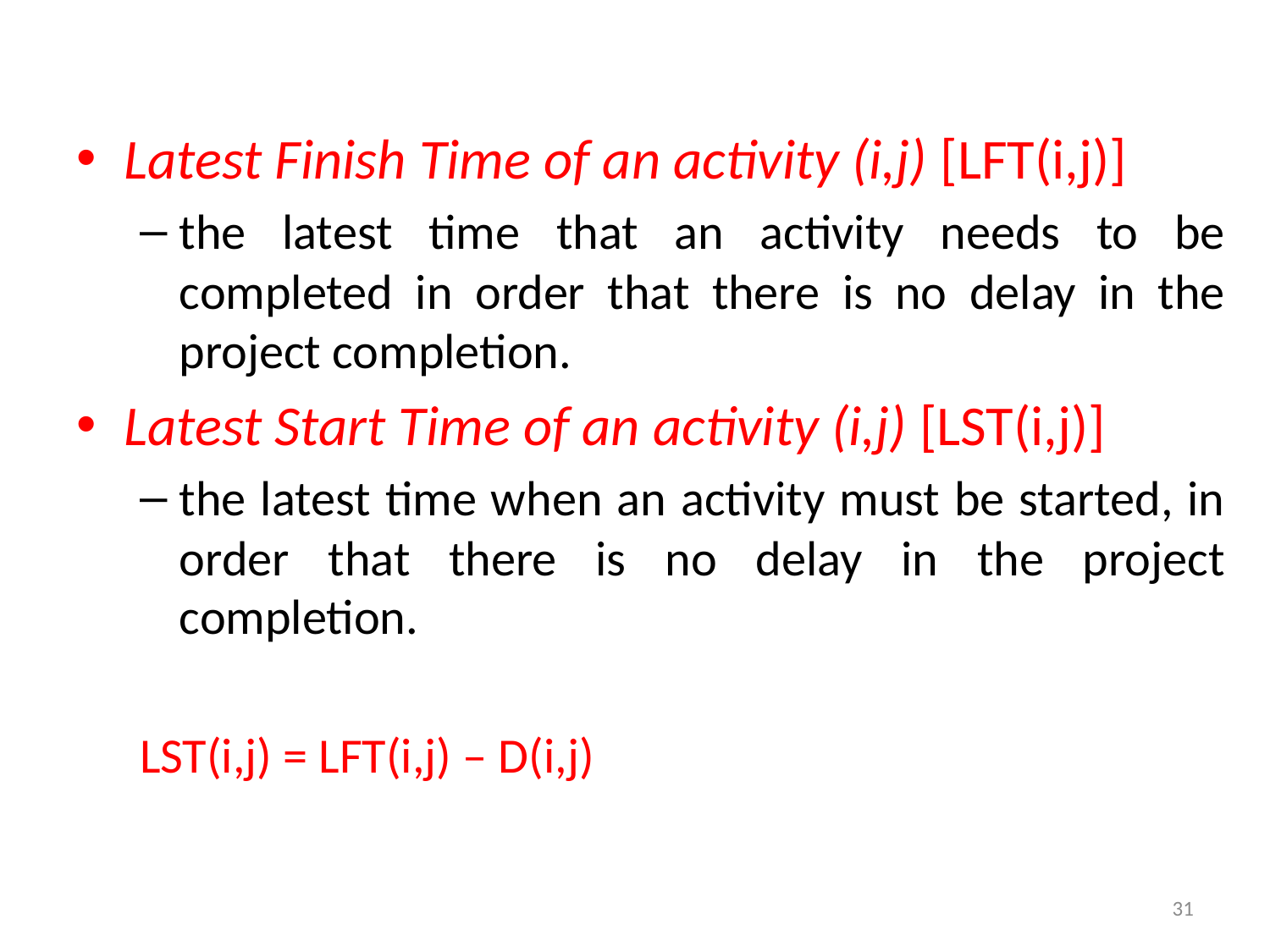

Latest Finish Time of an activity (i,j) [LFT(i,j)]
the latest time that an activity needs to be completed in order that there is no delay in the project completion.
Latest Start Time of an activity (i,j) [LST(i,j)]
the latest time when an activity must be started, in order that there is no delay in the project completion.

LST(i,j) = LFT(i,j) – D(i,j)

31